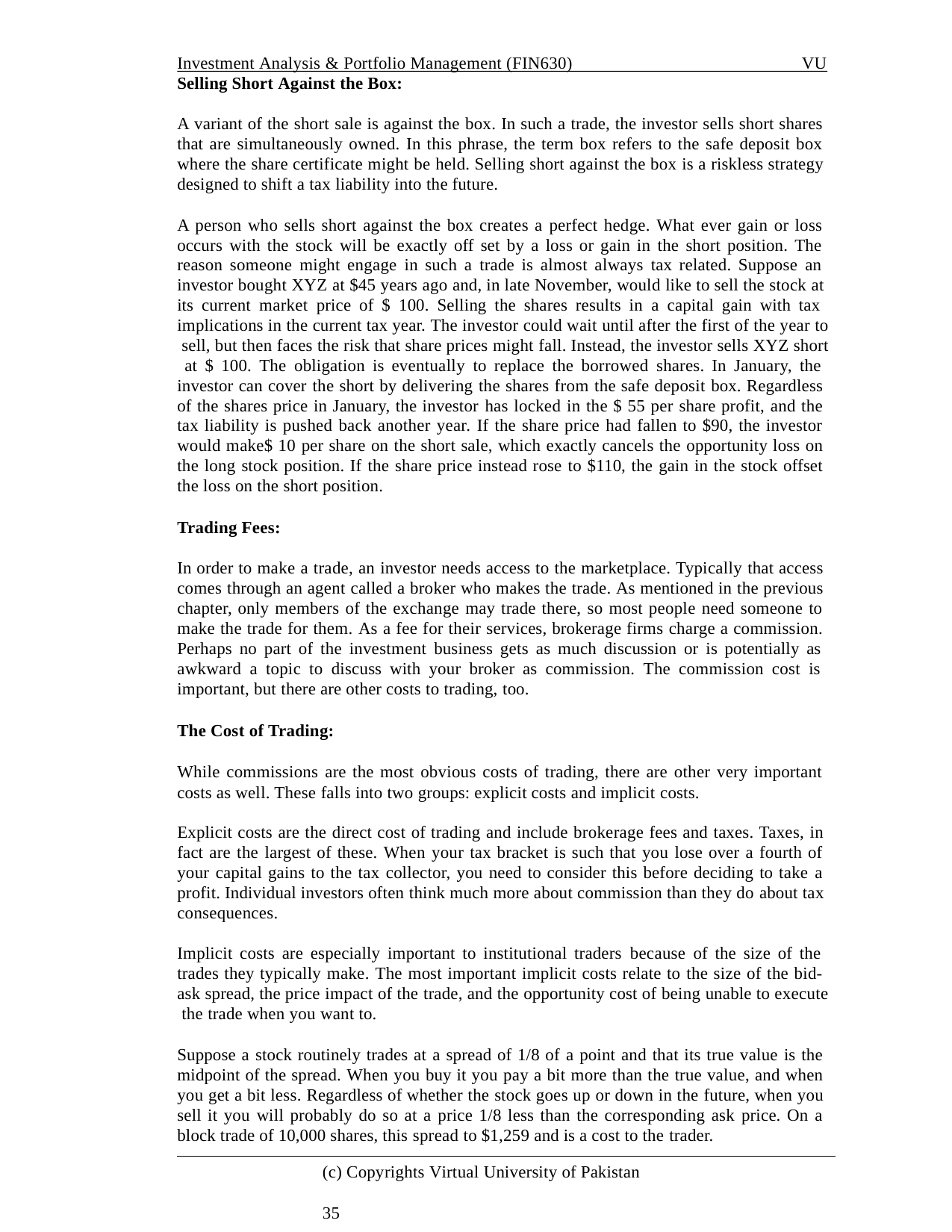

Investment Analysis & Portfolio Management (FIN630)
VU
Selling Short Against the Box:

A variant of the short sale is against the box. In such a trade, the investor sells short shares  that are simultaneously owned. In this phrase, the term box refers to the safe deposit box  where the share certificate might be held. Selling short against the box is a riskless strategy  designed to shift a tax liability into the future.

A person who sells short against the box creates a perfect hedge. What ever gain or loss  occurs with the stock will be exactly off set by a loss or gain in the short position. The  reason someone might engage in such a trade is almost always tax related. Suppose an  investor bought XYZ at $45 years ago and, in late November, would like to sell the stock at  its current market price of $ 100. Selling the shares results in a capital gain with tax  implications in the current tax year. The investor could wait until after the first of the year to  sell, but then faces the risk that share prices might fall. Instead, the investor sells XYZ short  at $ 100. The obligation is eventually to replace the borrowed shares. In January, the  investor can cover the short by delivering the shares from the safe deposit box. Regardless  of the shares price in January, the investor has locked in the $ 55 per share profit, and the  tax liability is pushed back another year. If the share price had fallen to $90, the investor  would make$ 10 per share on the short sale, which exactly cancels the opportunity loss on  the long stock position. If the share price instead rose to $110, the gain in the stock offset  the loss on the short position.

Trading Fees:

In order to make a trade, an investor needs access to the marketplace. Typically that access  comes through an agent called a broker who makes the trade. As mentioned in the previous  chapter, only members of the exchange may trade there, so most people need someone to  make the trade for them. As a fee for their services, brokerage firms charge a commission.  Perhaps no part of the investment business gets as much discussion or is potentially as  awkward a topic to discuss with your broker as commission. The commission cost is  important, but there are other costs to trading, too.

The Cost of Trading:

While commissions are the most obvious costs of trading, there are other very important  costs as well. These falls into two groups: explicit costs and implicit costs.

Explicit costs are the direct cost of trading and include brokerage fees and taxes. Taxes, in  fact are the largest of these. When your tax bracket is such that you lose over a fourth of  your capital gains to the tax collector, you need to consider this before deciding to take a  profit. Individual investors often think much more about commission than they do about tax  consequences.

Implicit costs are especially important to institutional traders because of the size of the  trades they typically make. The most important implicit costs relate to the size of the bid-  ask spread, the price impact of the trade, and the opportunity cost of being unable to execute  the trade when you want to.

Suppose a stock routinely trades at a spread of 1/8 of a point and that its true value is the  midpoint of the spread. When you buy it you pay a bit more than the true value, and when  you get a bit less. Regardless of whether the stock goes up or down in the future, when you  sell it you will probably do so at a price 1/8 less than the corresponding ask price. On a  block trade of 10,000 shares, this spread to $1,259 and is a cost to the trader.
(c) Copyrights Virtual University of Pakistan	35